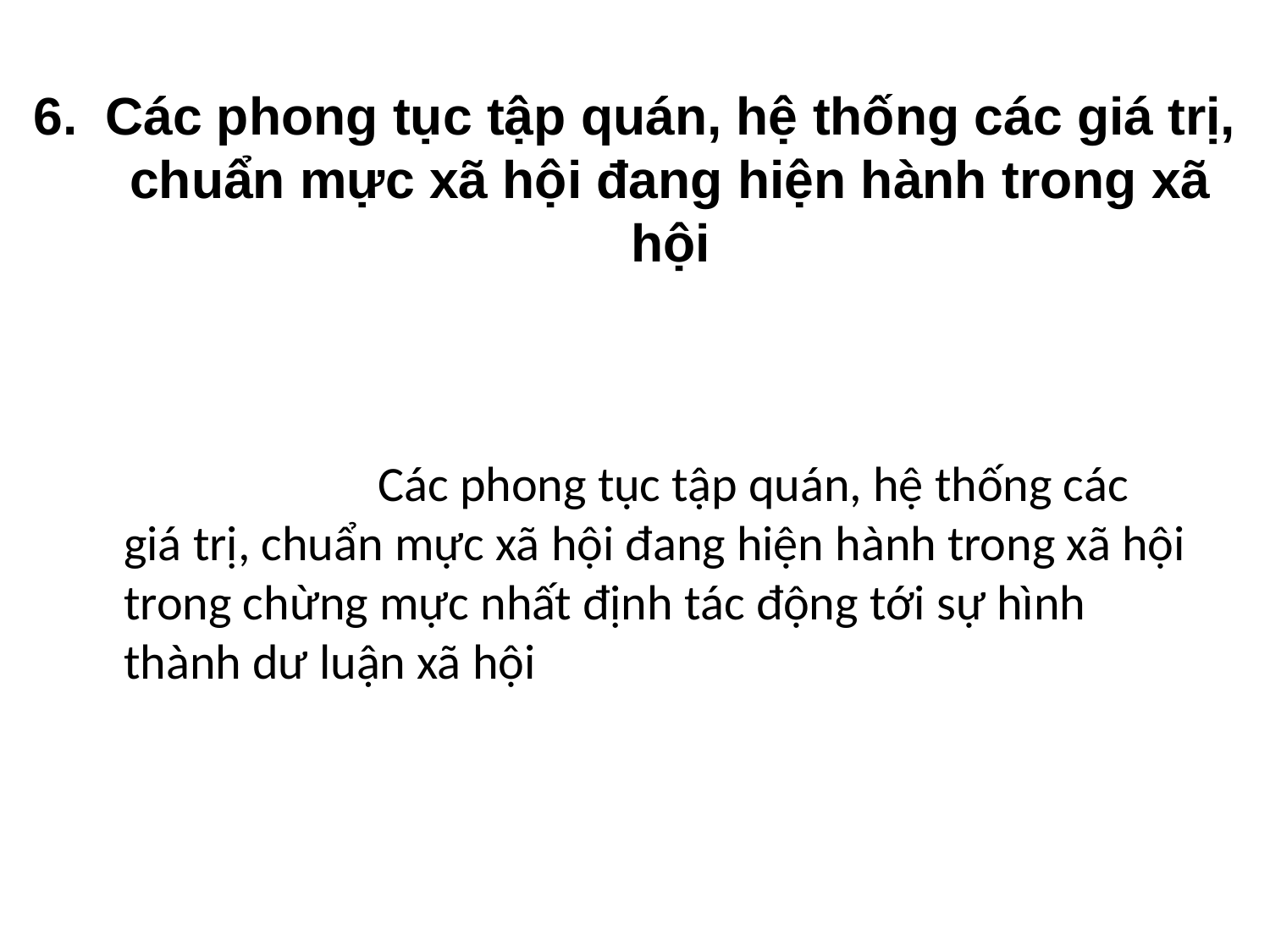

# Các phong tục tập quán, hệ thống các giá trị, chuẩn mực xã hội đang hiện hành trong xã hội
			Các phong tục tập quán, hệ thống các giá trị, chuẩn mực xã hội đang hiện hành trong xã hội trong chừng mực nhất định tác động tới sự hình thành dư luận xã hội